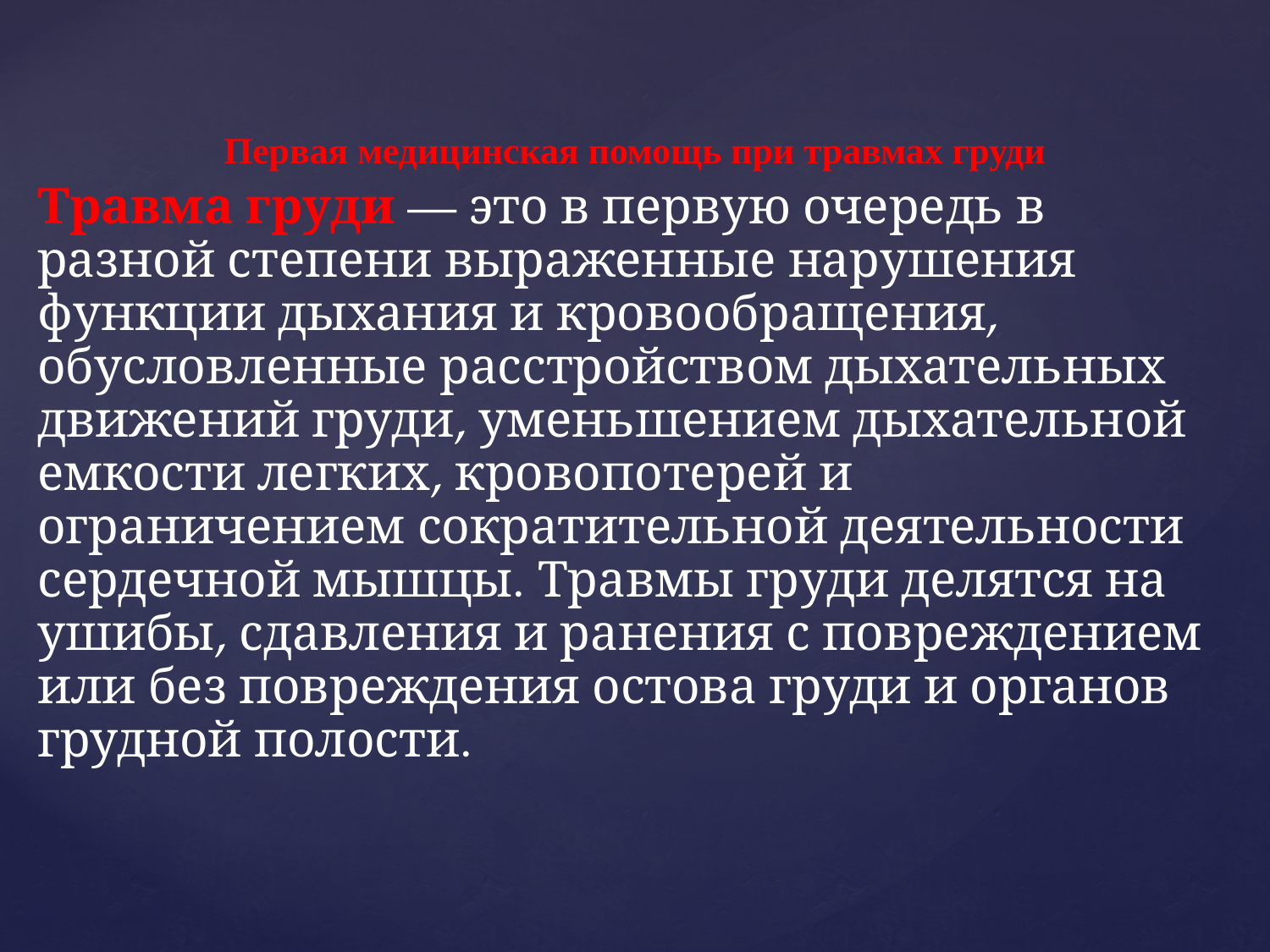

Первая медицинская помощь при травмах груди
Травма груди — это в первую очередь в разной степени выраженные нарушения функции дыхания и кровообращения, обусловленные расстройством дыхательных движений груди, уменьшением дыхательной емкости легких, кровопотерей и ограничением сократительной деятельности сердечной мышцы. Травмы груди делятся на ушибы, сдавления и ранения с повреждением или без повреждения остова груди и органов грудной полости.